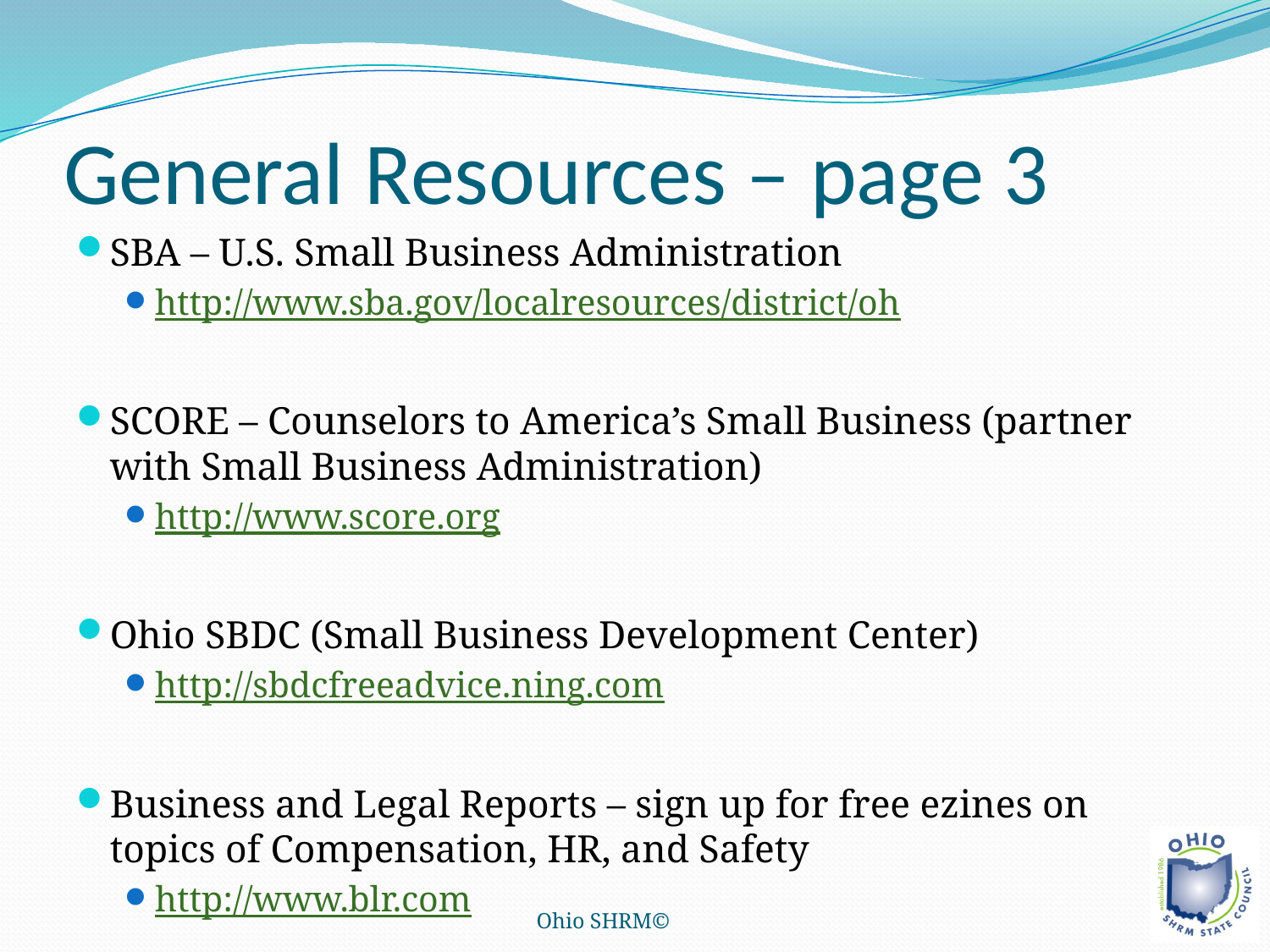

# General Resources – page 3
SBA – U.S. Small Business Administration
http://www.sba.gov/localresources/district/oh

SCORE – Counselors to America’s Small Business (partner with Small Business Administration)
http://www.score.org

Ohio SBDC (Small Business Development Center)
http://sbdcfreeadvice.ning.com

Business and Legal Reports – sign up for free ezines on topics of Compensation, HR, and Safety
http://www.blr.com

Ohio SHRM©